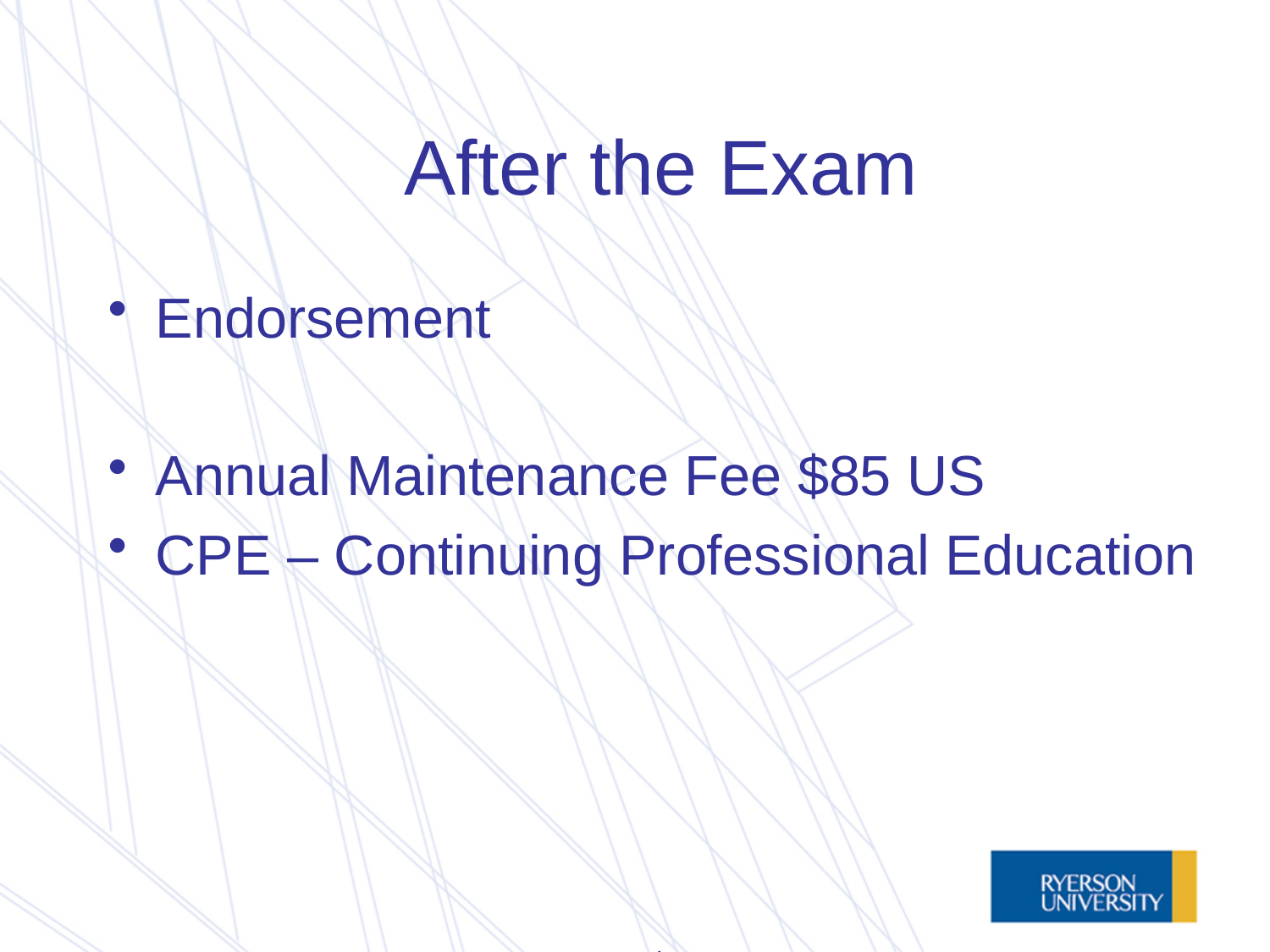

# After the Exam
Endorsement

Annual Maintenance Fee $85 US
CPE – Continuing Professional Education

.